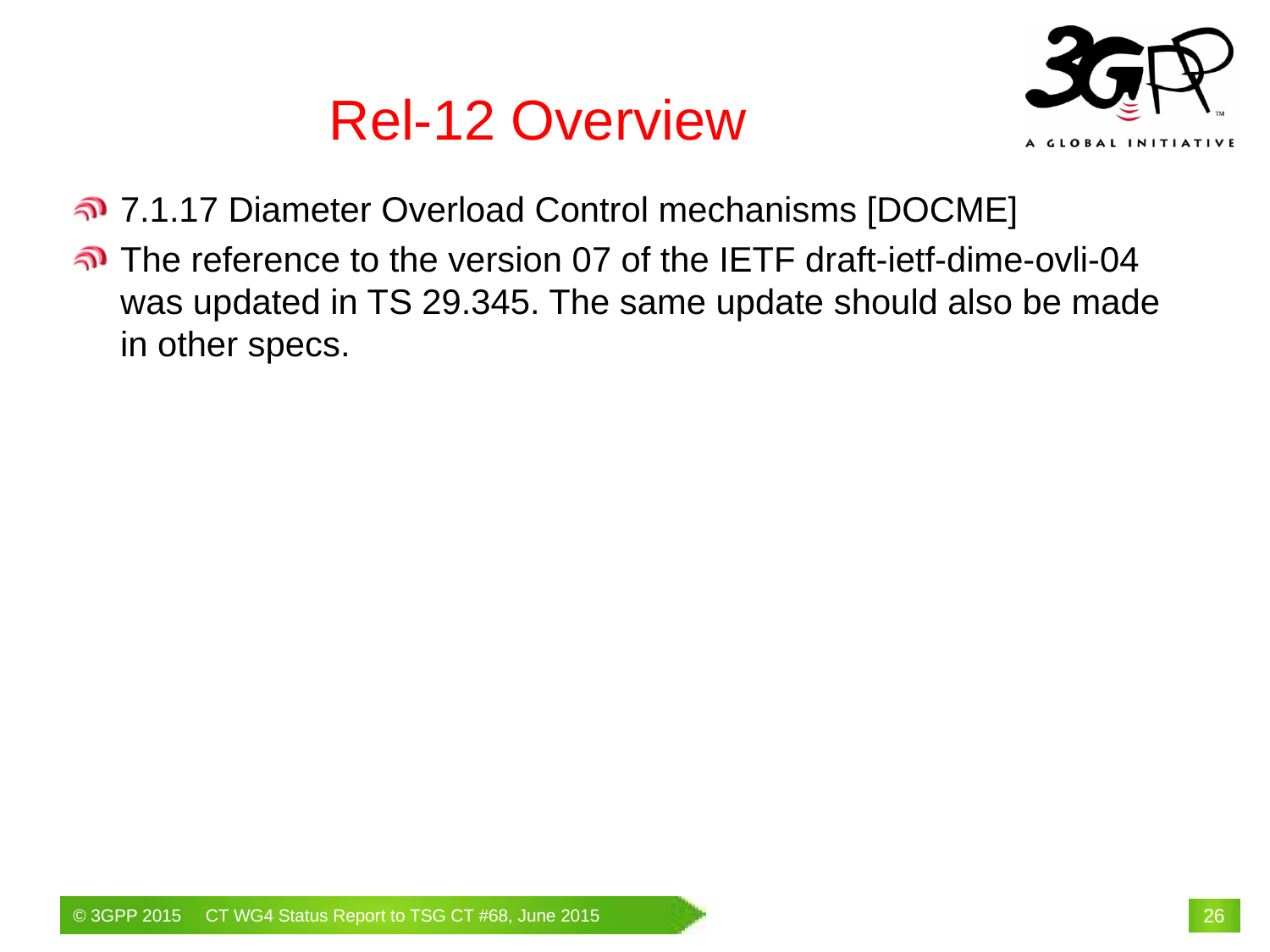

# Rel-12 Overview
7.1.17 Diameter Overload Control mechanisms [DOCME]
The reference to the version 07 of the IETF draft-ietf-dime-ovli-04 was updated in TS 29.345. The same update should also be made in other specs.